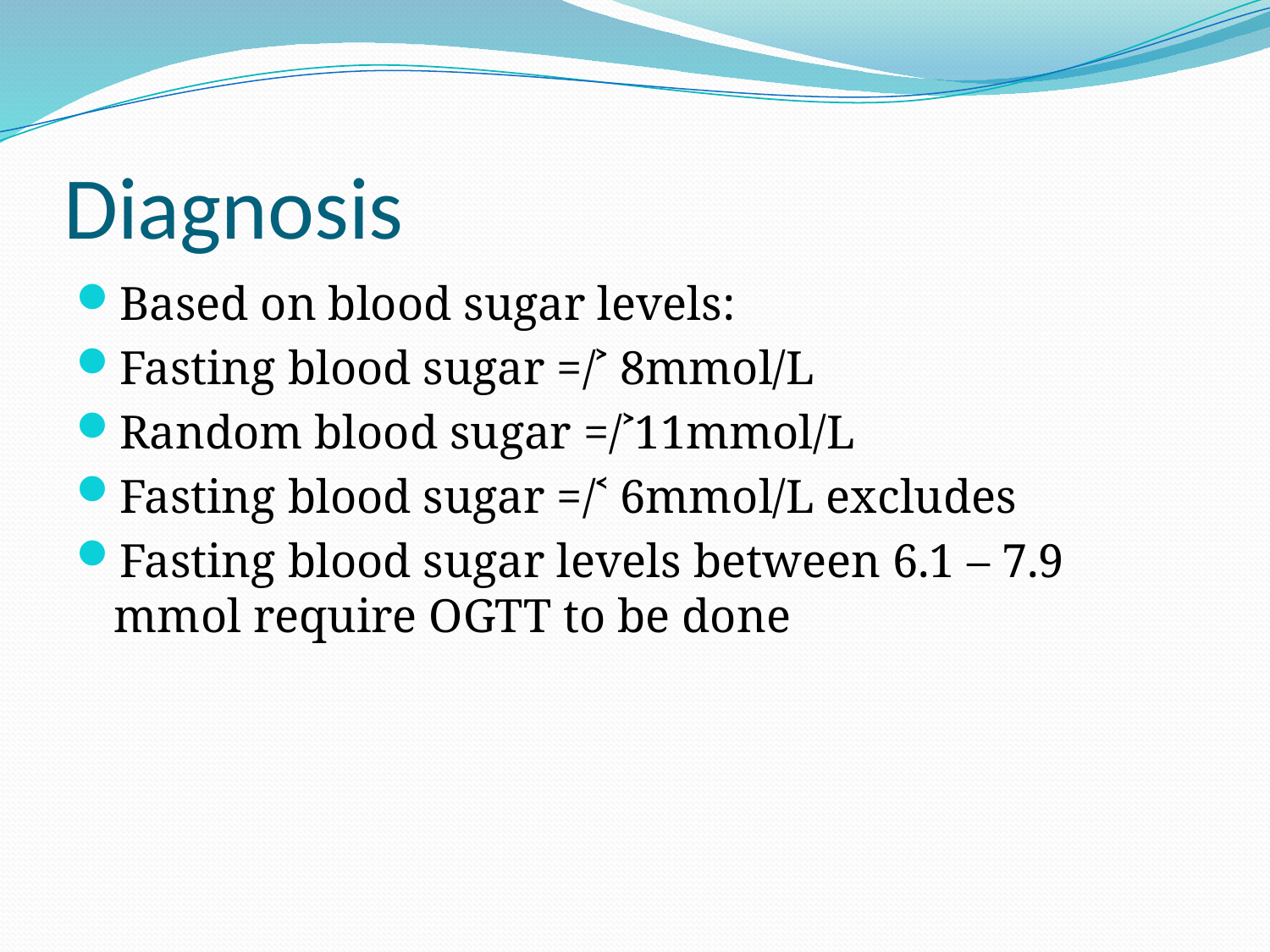

# Diagnosis
Based on blood sugar levels:
Fasting blood sugar =/˃ 8mmol/L
Random blood sugar =/˃11mmol/L
Fasting blood sugar =/˂ 6mmol/L excludes
Fasting blood sugar levels between 6.1 – 7.9 mmol require OGTT to be done